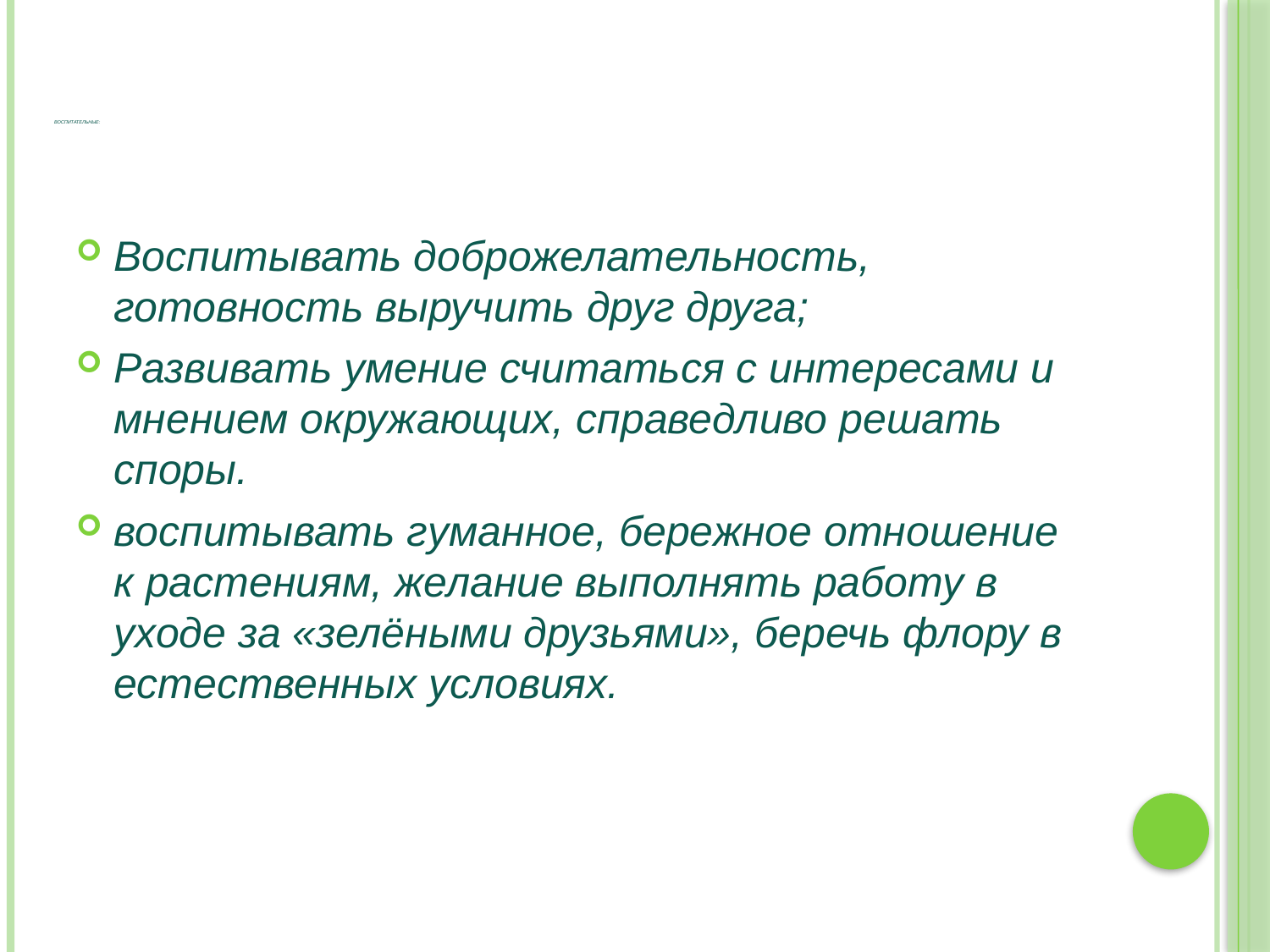

# Воспитательные:
Воспитывать доброжелательность, готовность выручить друг друга;
Развивать умение считаться с интересами и мнением окружающих, справедливо решать споры.
воспитывать гуманное, бережное отношение к растениям, желание выполнять работу в уходе за «зелёными друзьями», беречь флору в естественных условиях.